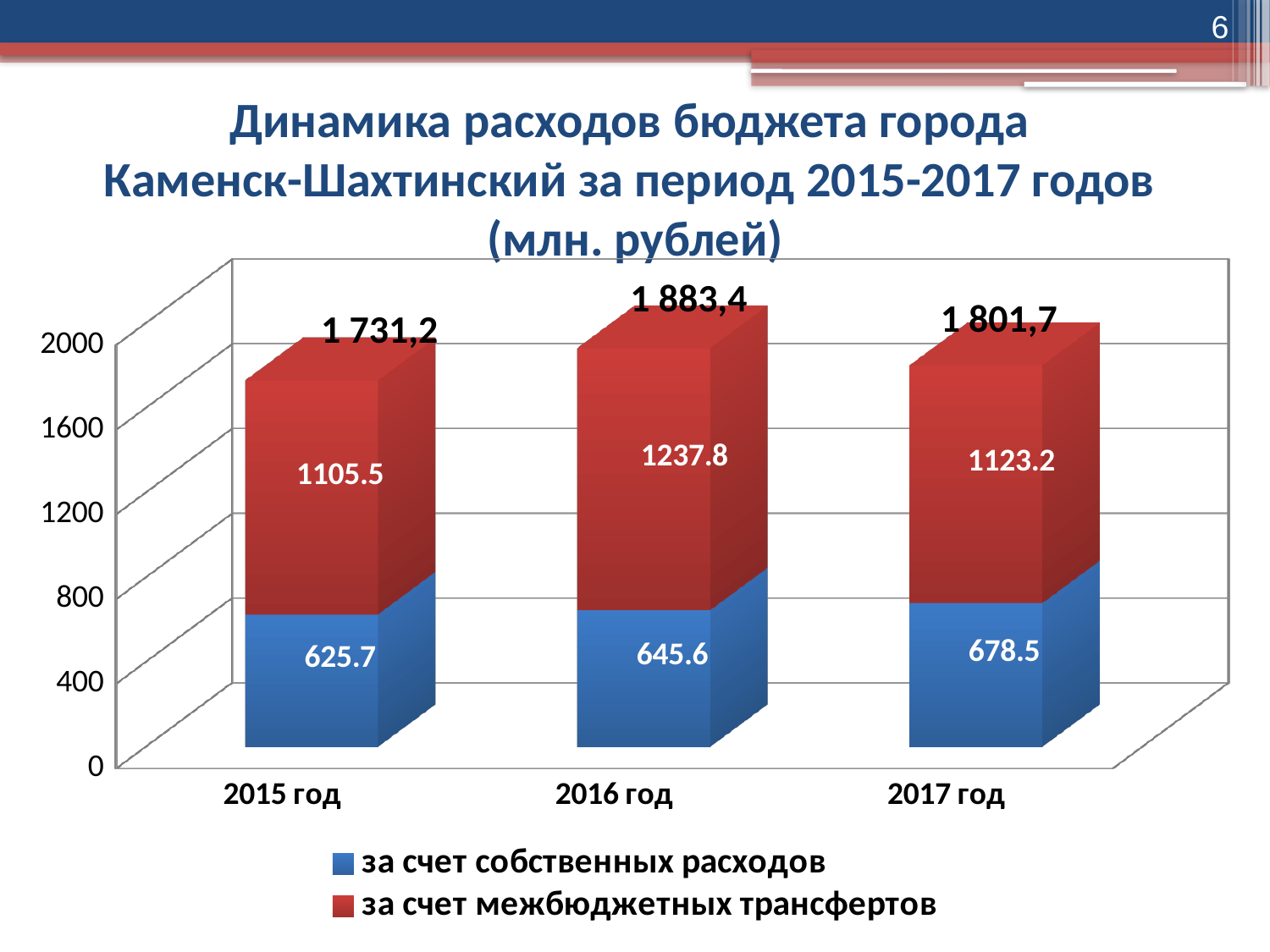

6
# Динамика расходов бюджета города Каменск-Шахтинский за период 2015-2017 годов (млн. рублей)

[unsupported chart]

1 883,4
1 801,7
1 731,2